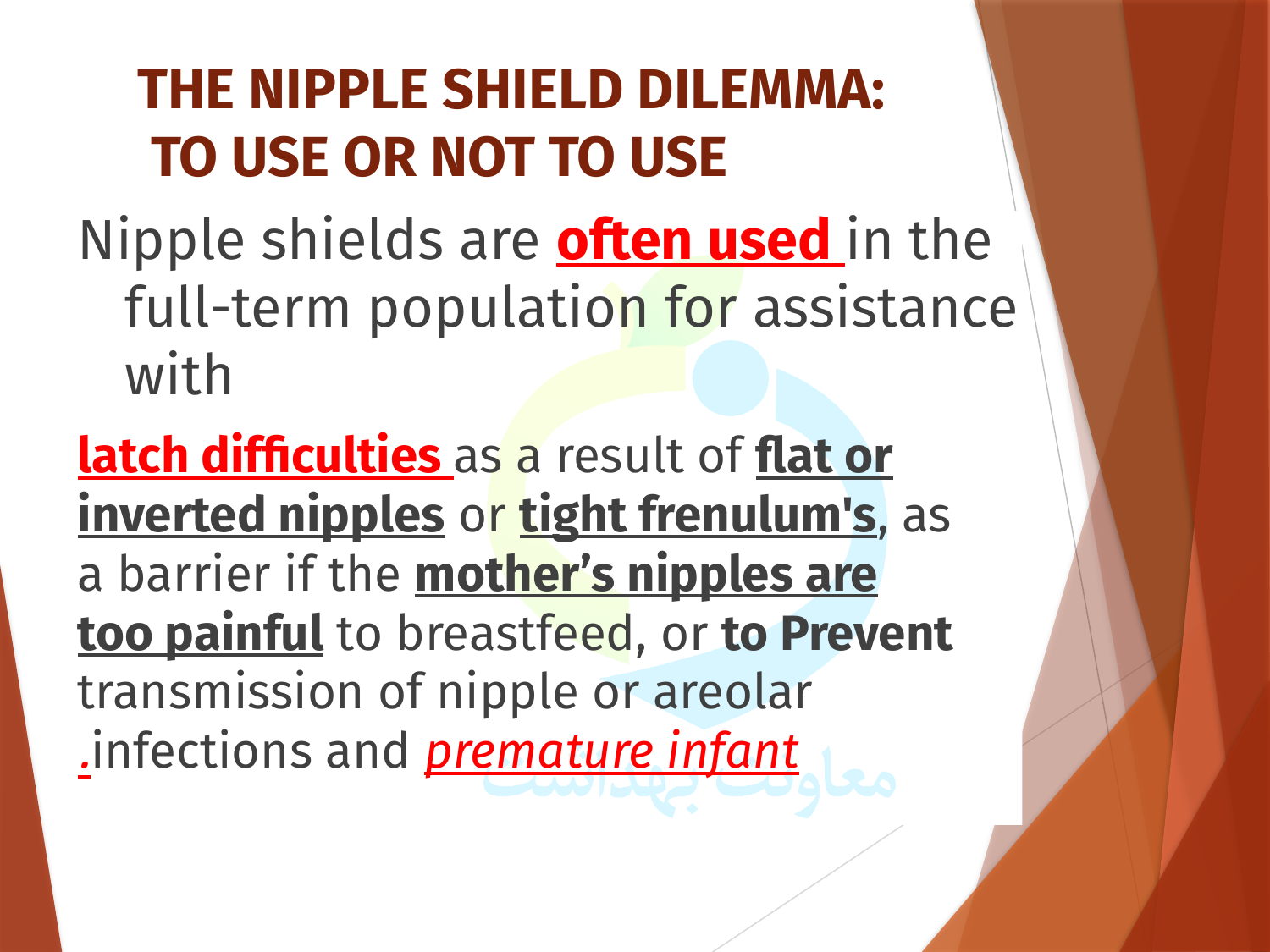

THE NIPPLE SHIELD DILEMMA:
 TO USE OR NOT TO USE
Nipple shields are often used in the full-term population for assistance with
latch difficulties as a result of flat or inverted nipples or tight frenulum's, as a barrier if the mother’s nipples are too painful to breastfeed, or to Prevent transmission of nipple or areolar infections and premature infant.